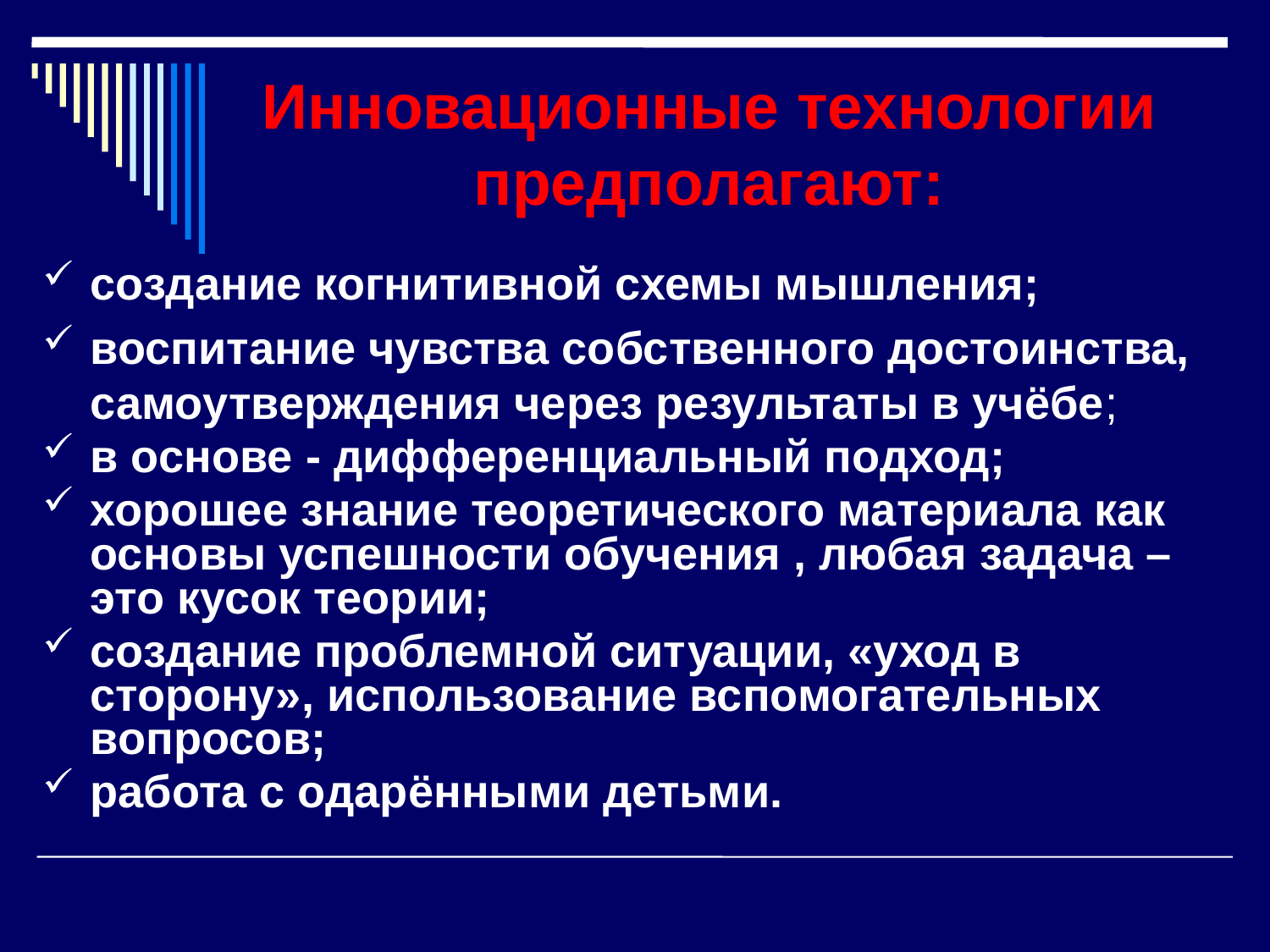

Инновационные технологии предполагают:
создание когнитивной схемы мышления;
воспитание чувства собственного достоинства, самоутверждения через результаты в учёбе;
в основе - дифференциальный подход;
хорошее знание теоретического материала как основы успешности обучения , любая задача – это кусок теории;
создание проблемной ситуации, «уход в сторону», использование вспомогательных вопросов;
работа с одарёнными детьми.